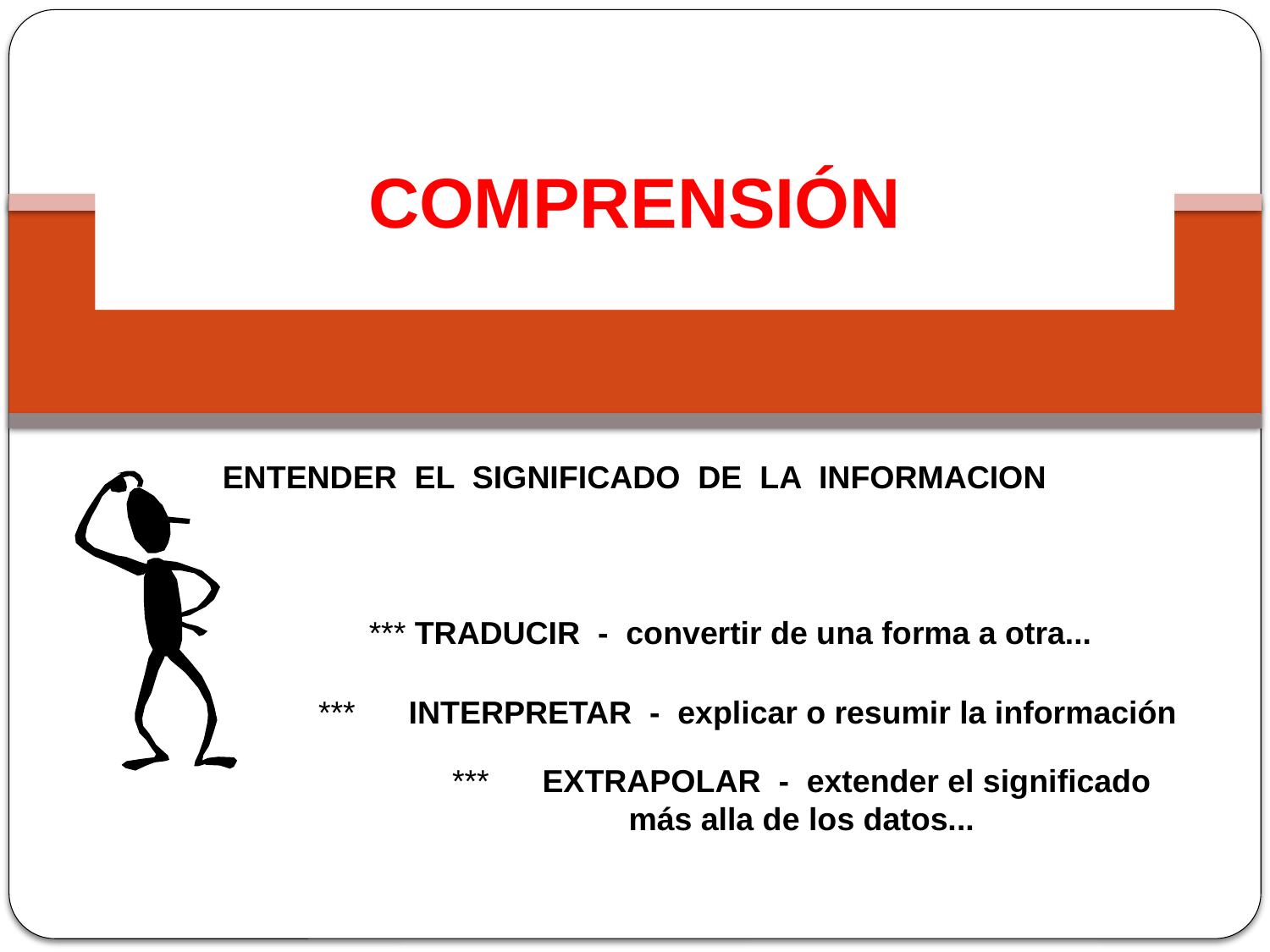

# COMPRENSIÓN

ENTENDER  EL  SIGNIFICADO  DE  LA  INFORMACION
*** TRADUCIR  -  convertir de una forma a otra...
***      EXTRAPOLAR  -  extender el significado más alla de los datos...
***      INTERPRETAR  -  explicar o resumir la información